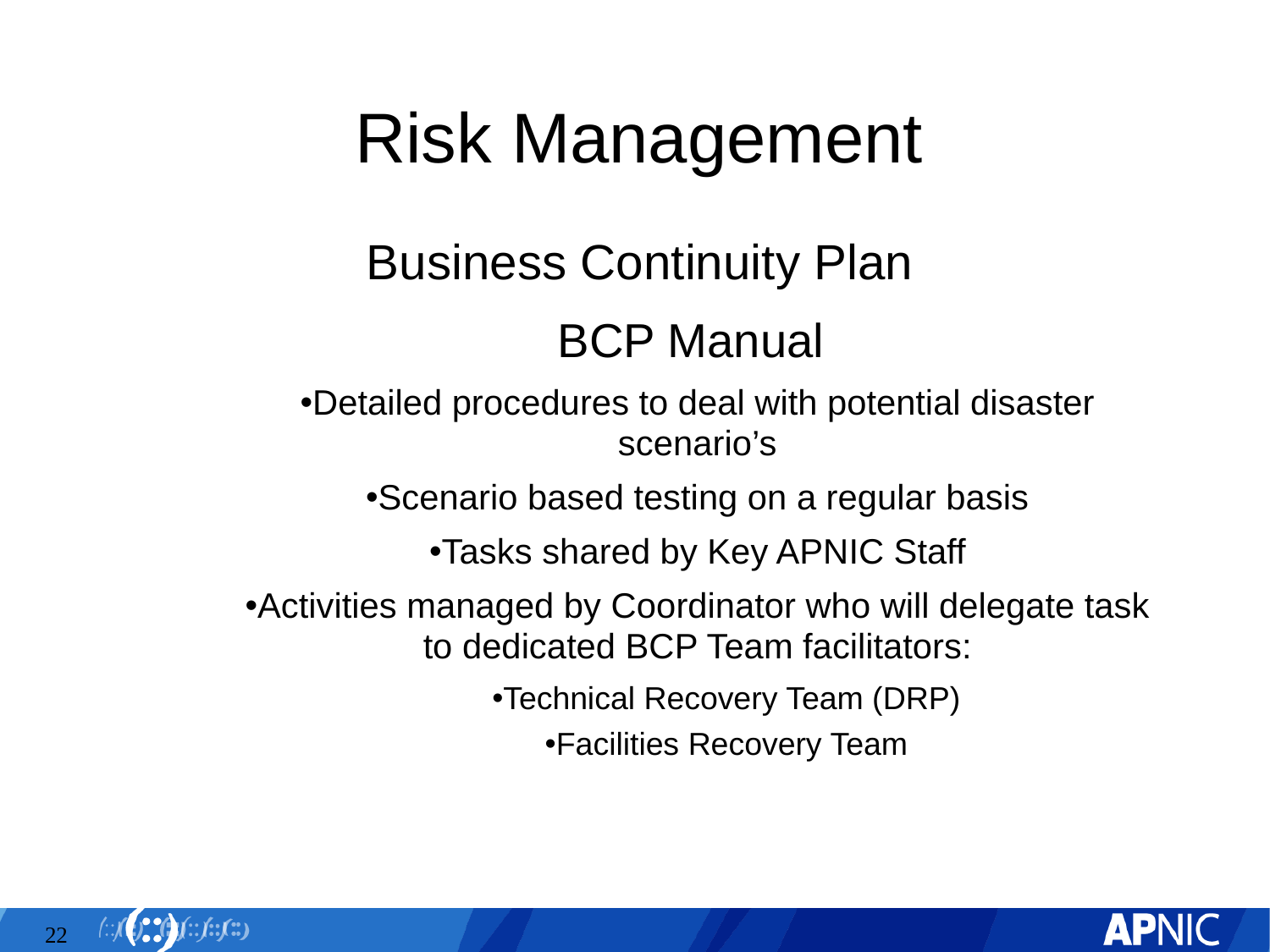

# Risk Management
Business Continuity Plan
BCP Manual
Detailed procedures to deal with potential disaster scenario’s
Scenario based testing on a regular basis
Tasks shared by Key APNIC Staff
Activities managed by Coordinator who will delegate task to dedicated BCP Team facilitators:
Technical Recovery Team (DRP)
Facilities Recovery Team

22